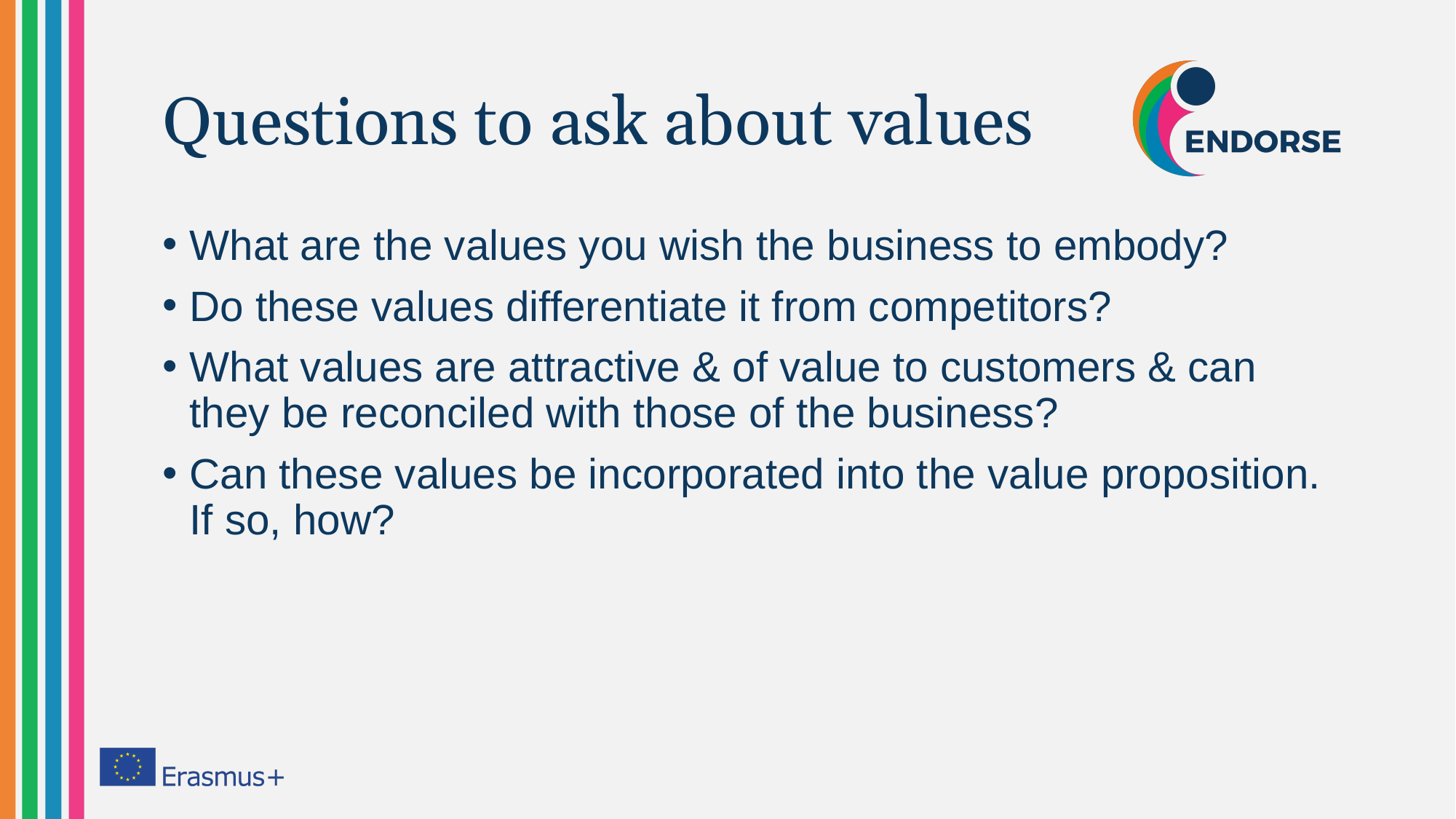

# Questions to ask about values
What are the values you wish the business to embody?
Do these values differentiate it from competitors?
What values are attractive & of value to customers & can they be reconciled with those of the business?
Can these values be incorporated into the value proposition. If so, how?